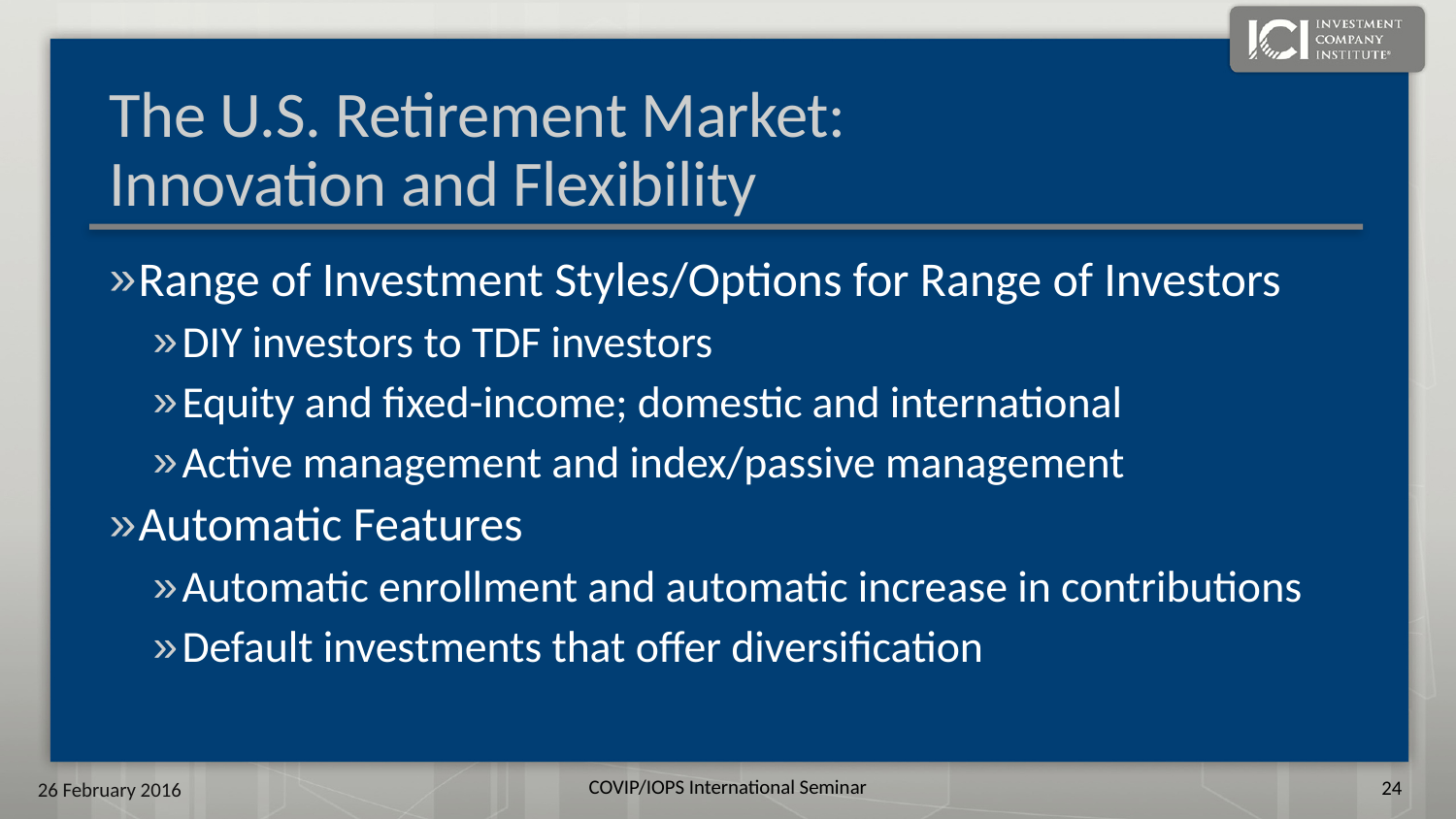

# The U.S. Retirement Market: Innovation and Flexibility
Range of Investment Styles/Options for Range of Investors
DIY investors to TDF investors
Equity and fixed-income; domestic and international
Active management and index/passive management
Automatic Features
Automatic enrollment and automatic increase in contributions
Default investments that offer diversification

24
26 February 2016
COVIP/IOPS International Seminar